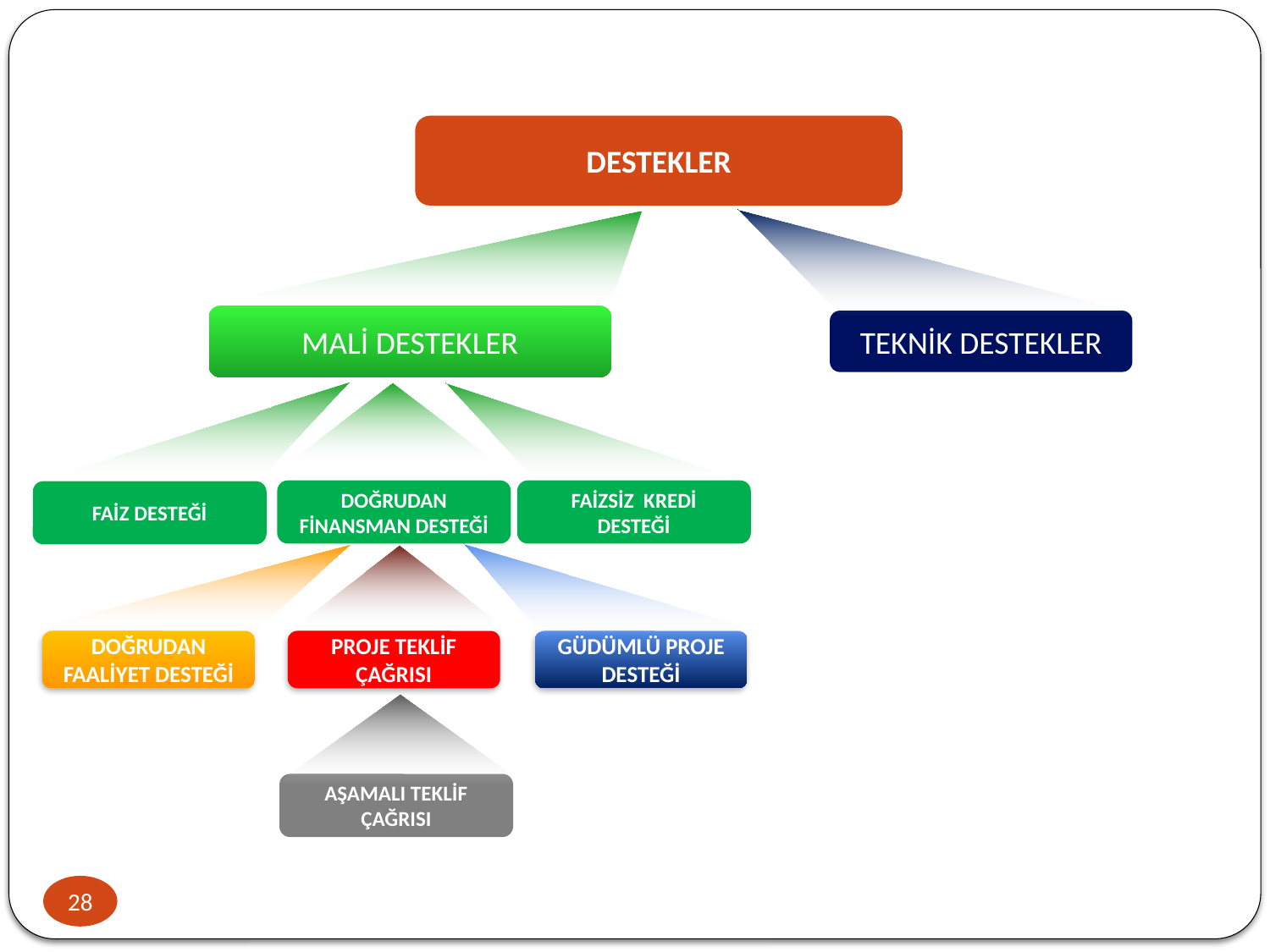

DESTEKLER

MALİ DESTEKLER
TEKNİK DESTEKLER

DOĞRUDAN FİNANSMAN DESTEĞİ
FAİZSİZ  KREDİ DESTEĞİ
FAİZ DESTEĞİ

DOĞRUDAN FAALİYET DESTEĞİ
PROJE TEKLİF ÇAĞRISI
GÜDÜMLÜ PROJE DESTEĞİ

AŞAMALI TEKLİF ÇAĞRISI
28
16.12.2011